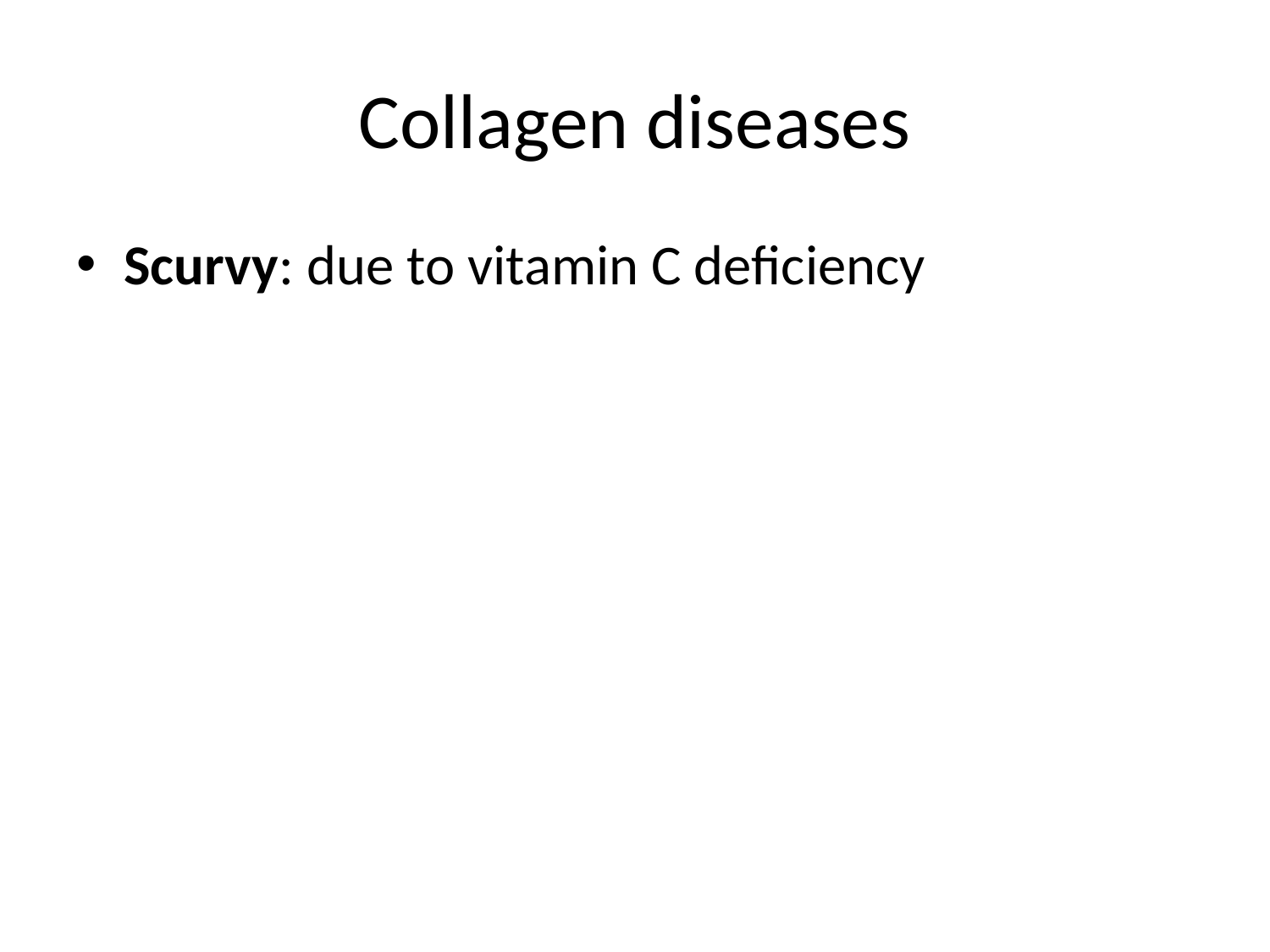

# Collagen diseases
Scurvy: due to vitamin C deficiency